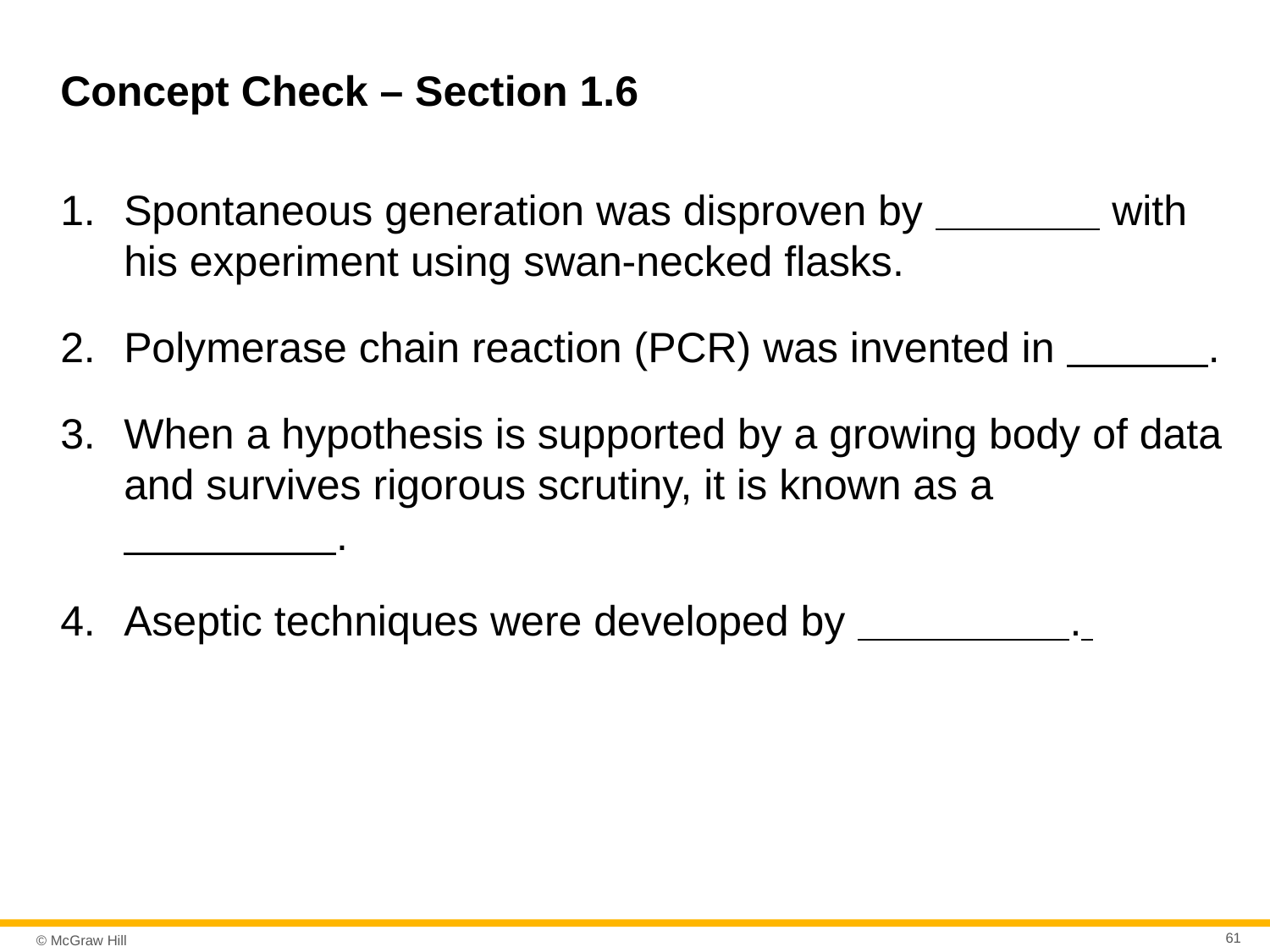

# Concept Check – Section 1.6
Spontaneous generation was disproven by Blank      with his experiment using swan-necked flasks.
Polymerase chain reaction (PCR) was invented in Blank   .
When a hypothesis is supported by a growing body of data and survives rigorous scrutiny, it is known as a Blank         .
Aseptic techniques were developed by Blank         .